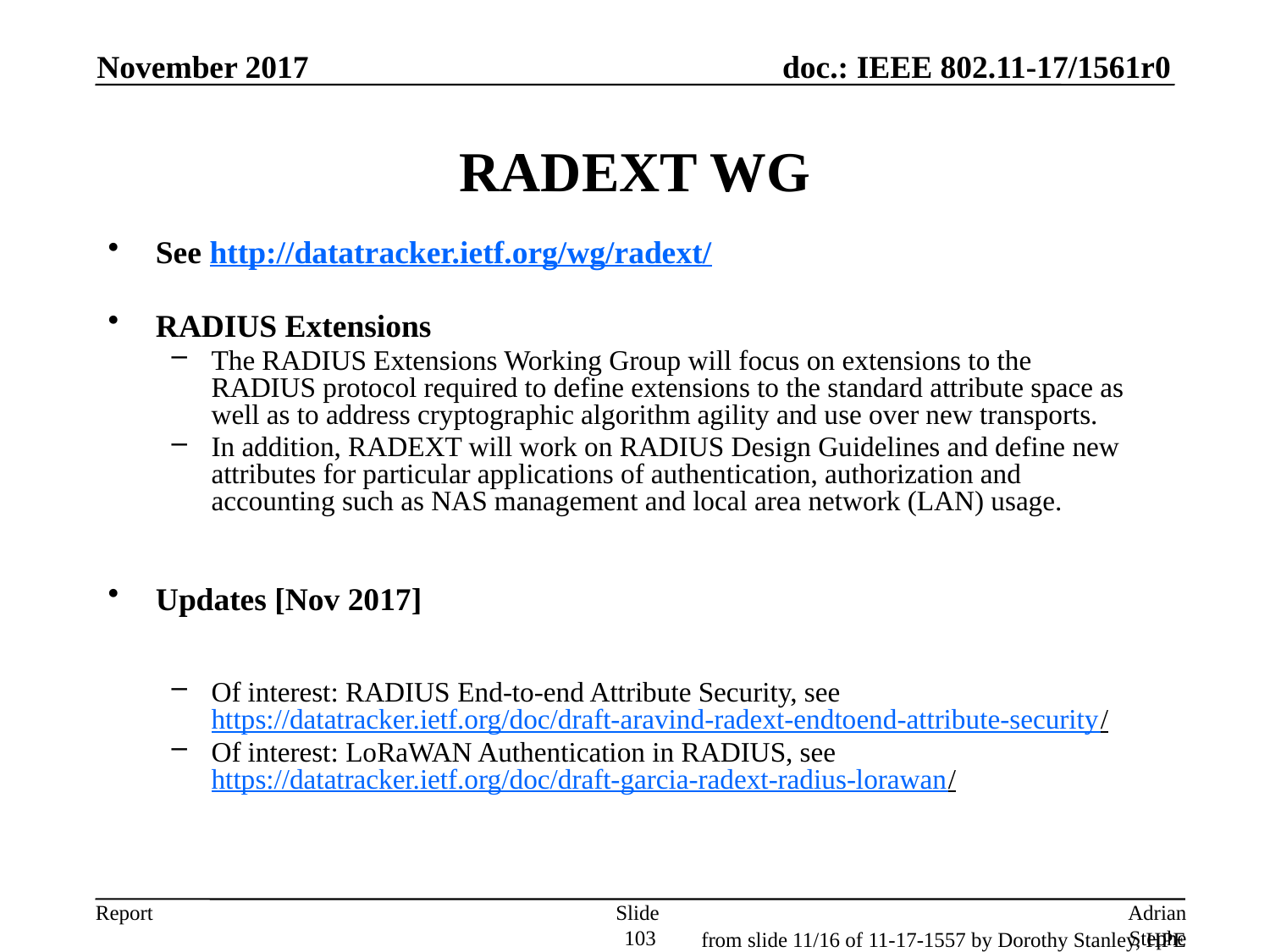

November 2017
# RADEXT WG
See http://datatracker.ietf.org/wg/radext/

RADIUS Extensions
The RADIUS Extensions Working Group will focus on extensions to the
RADIUS protocol required to define extensions to the standard attribute space as well as to address cryptographic algorithm agility and use over new transports.
In addition, RADEXT will work on RADIUS Design Guidelines and define new attributes for particular applications of authentication, authorization and
accounting such as NAS management and local area network (LAN) usage.

Updates [Nov 2017]

Of interest: RADIUS End-to-end Attribute Security, see https://datatracker.ietf.org/doc/draft-aravind-radext-endtoend-attribute-security/
Of interest: LoRaWAN Authentication in RADIUS, see https://datatracker.ietf.org/doc/draft-garcia-radext-radius-lorawan/

Slide 103
Adrian Stephens, Intel Corporation
from slide 11/16 of 11-17-1557 by Dorothy Stanley, HPE